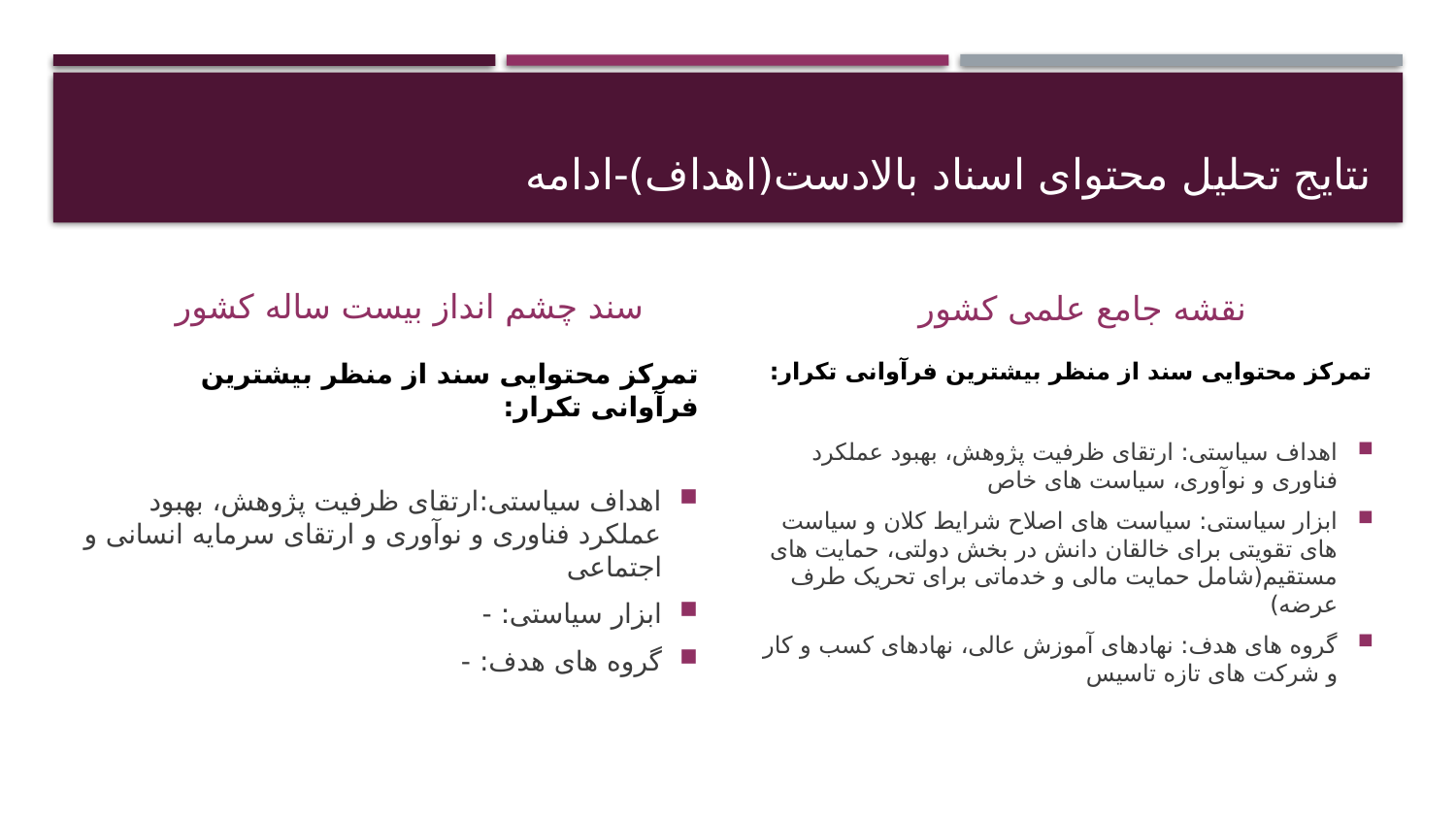

# نتایج تحلیل محتوای اسناد بالادست(اهداف)-ادامه
سند چشم انداز بیست ساله کشور
نقشه جامع علمی کشور
تمرکز محتوایی سند از منظر بیشترین فرآوانی تکرار:

اهداف سیاستی:ارتقای ظرفیت پژوهش، بهبود عملکرد فناوری و نوآوری و ارتقای سرمایه انسانی و اجتماعی
ابزار سیاستی: -
گروه های هدف: -

تمرکز محتوایی سند از منظر بیشترین فرآوانی تکرار:

اهداف سیاستی: ارتقای ظرفیت پژوهش، بهبود عملکرد فناوری و نوآوری، سیاست های خاص
ابزار سیاستی: سیاست های اصلاح شرایط کلان و سیاست های تقویتی برای خالقان دانش در بخش دولتی، حمایت های مستقیم(شامل حمایت مالی و خدماتی برای تحریک طرف عرضه)
گروه های هدف: نهادهای آموزش عالی، نهادهای کسب و کار و شرکت های تازه تاسیس